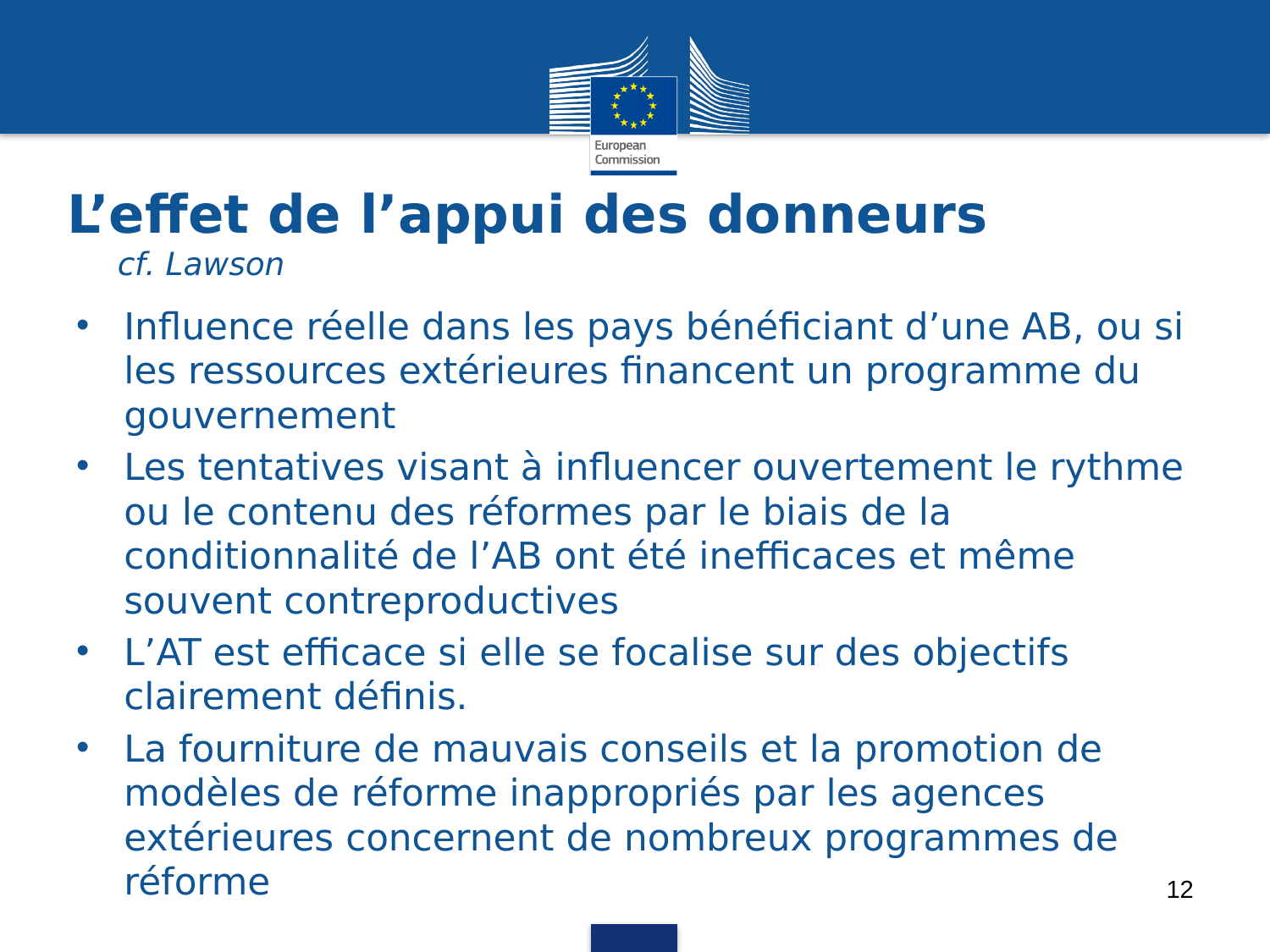

# L’effet de l’appui des donneurs cf. Lawson
Influence réelle dans les pays bénéficiant d’une AB, ou si les ressources extérieures financent un programme du gouvernement
Les tentatives visant à influencer ouvertement le rythme ou le contenu des réformes par le biais de la conditionnalité de l’AB ont été inefficaces et même souvent contreproductives
L’AT est efficace si elle se focalise sur des objectifs clairement définis.
La fourniture de mauvais conseils et la promotion de modèles de réforme inappropriés par les agences extérieures concernent de nombreux programmes de réforme
12